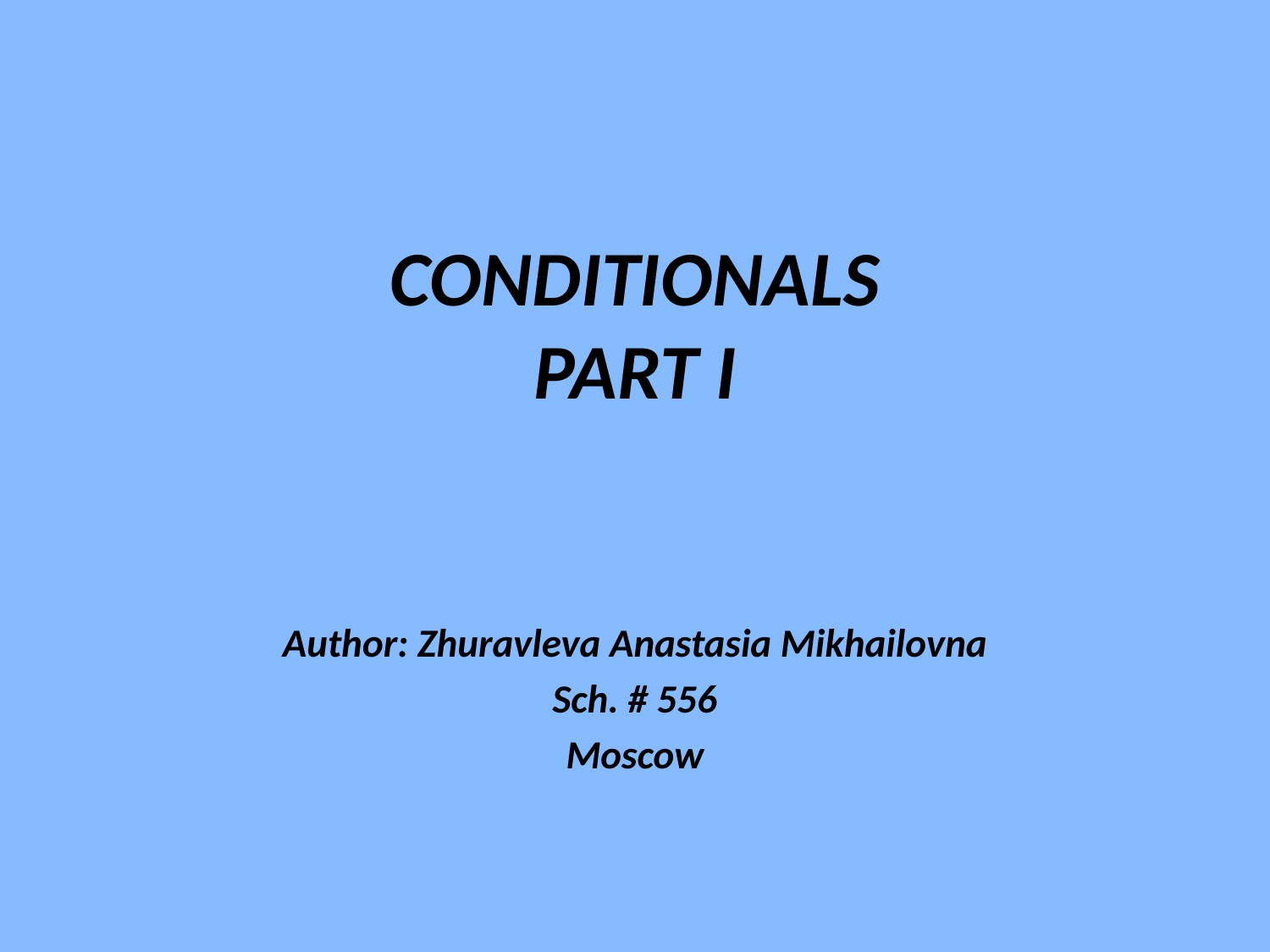

# CONDITIONALS PART I

Author: Zhuravleva Anastasia Mikhailovna
Sch. # 556
Moscow